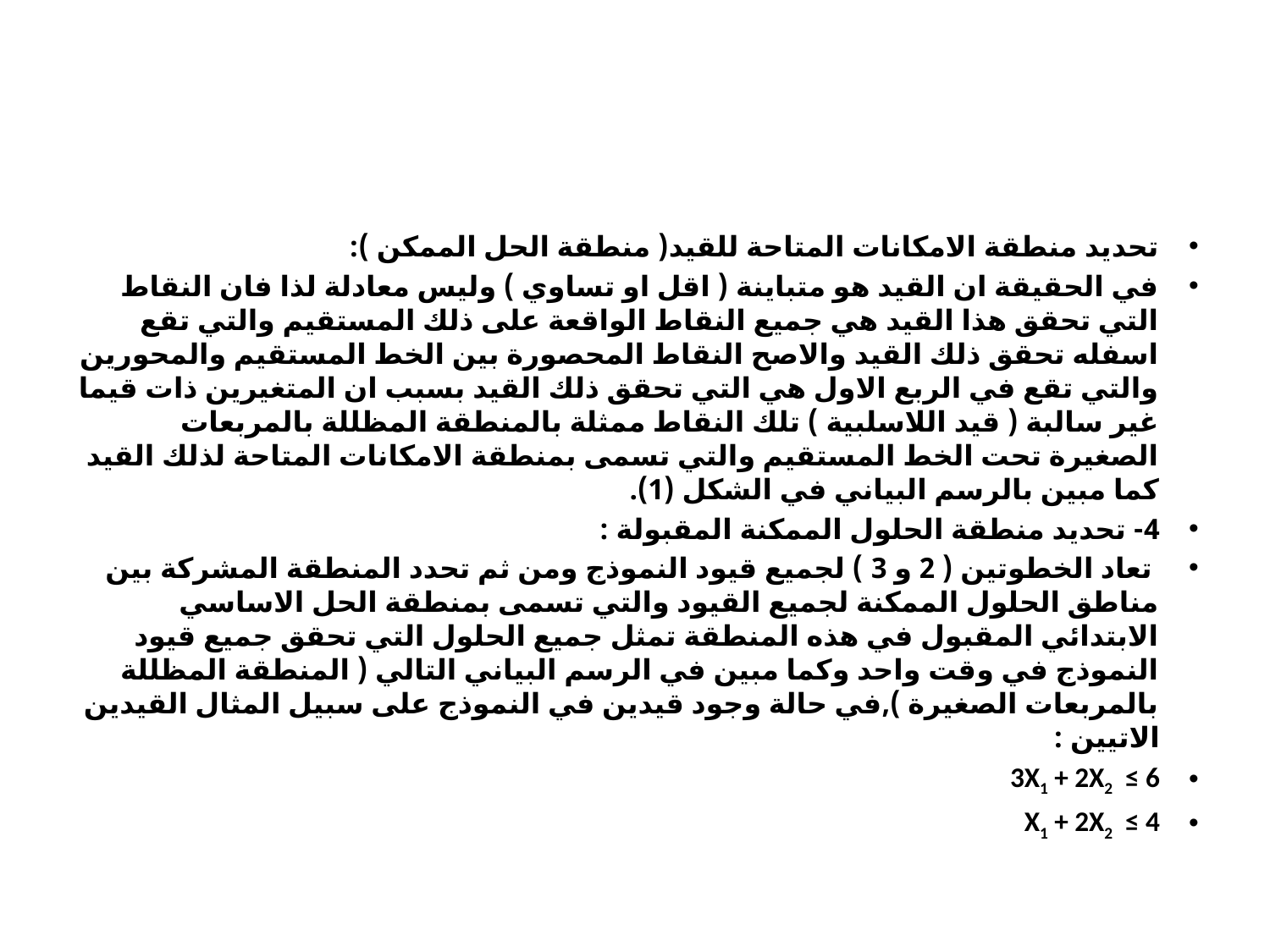

#
تحديد منطقة الامكانات المتاحة للقيد( منطقة الحل الممكن ):
في الحقيقة ان القيد هو متباينة ( اقل او تساوي ) وليس معادلة لذا فان النقاط التي تحقق هذا القيد هي جميع النقاط الواقعة على ذلك المستقيم والتي تقع اسفله تحقق ذلك القيد والاصح النقاط المحصورة بين الخط المستقيم والمحورين والتي تقع في الربع الاول هي التي تحقق ذلك القيد بسبب ان المتغيرين ذات قيما غير سالبة ( قيد اللاسلبية ) تلك النقاط ممثلة بالمنطقة المظللة بالمربعات الصغيرة تحت الخط المستقيم والتي تسمى بمنطقة الامكانات المتاحة لذلك القيد  كما مبين بالرسم البياني في الشكل (1).
4- تحديد منطقة الحلول الممكنة المقبولة :
 تعاد الخطوتين ( 2 و 3 ) لجميع قيود النموذج ومن ثم تحدد المنطقة المشركة بين مناطق الحلول الممكنة لجميع القيود والتي تسمى بمنطقة الحل الاساسي الابتدائي المقبول في هذه المنطقة تمثل جميع الحلول التي تحقق جميع قيود النموذج في وقت واحد وكما مبين في الرسم البياني التالي ( المنطقة المظللة بالمربعات الصغيرة ),في حالة وجود قيدين في النموذج على سبيل المثال القيدين الاتيين :
3X1 + 2X2  ≤ 6
X1 + 2X2  ≤ 4